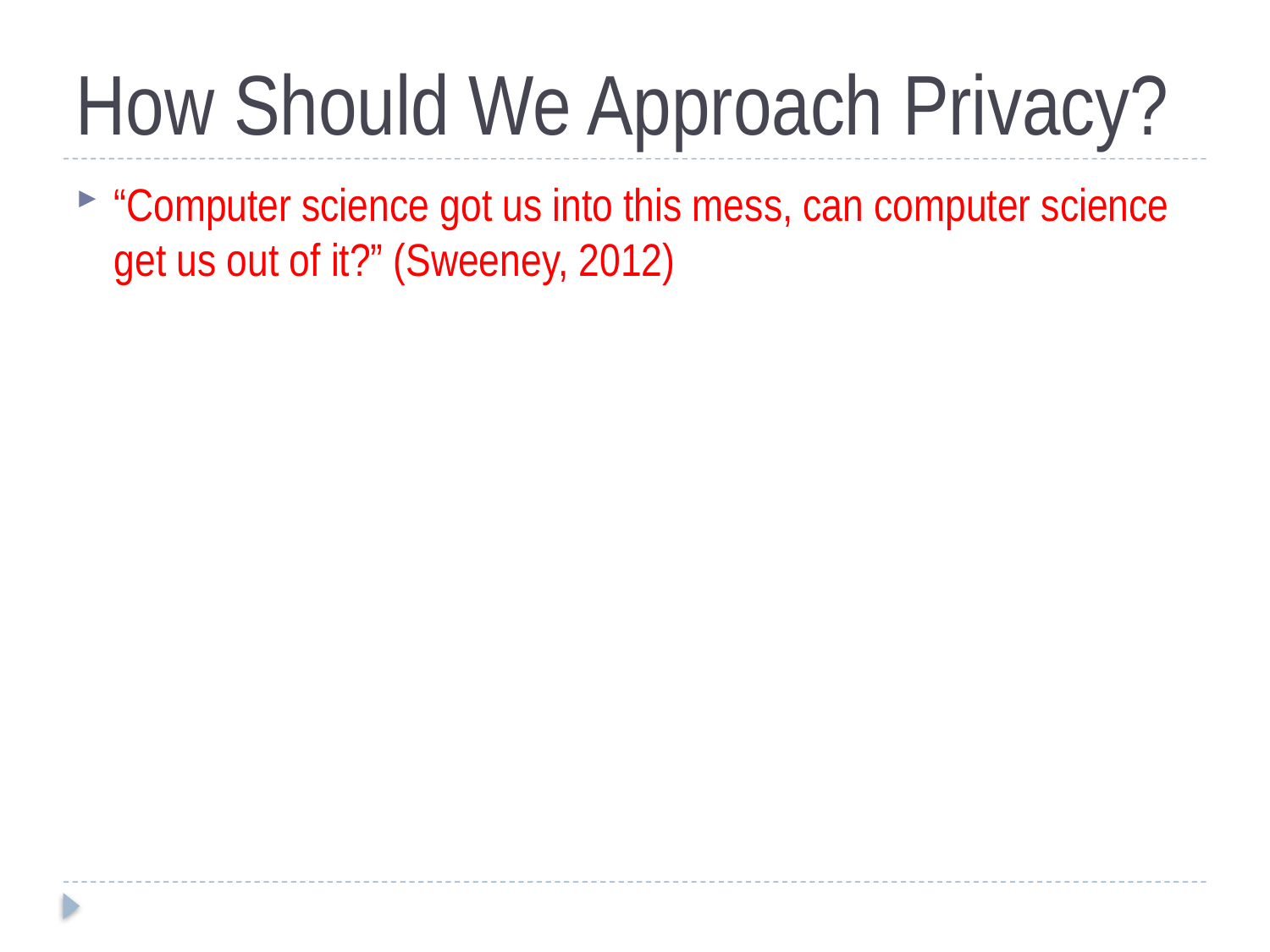

# How Should We Approach Privacy?
“Computer science got us into this mess, can computer science get us out of it?” (Sweeney, 2012)